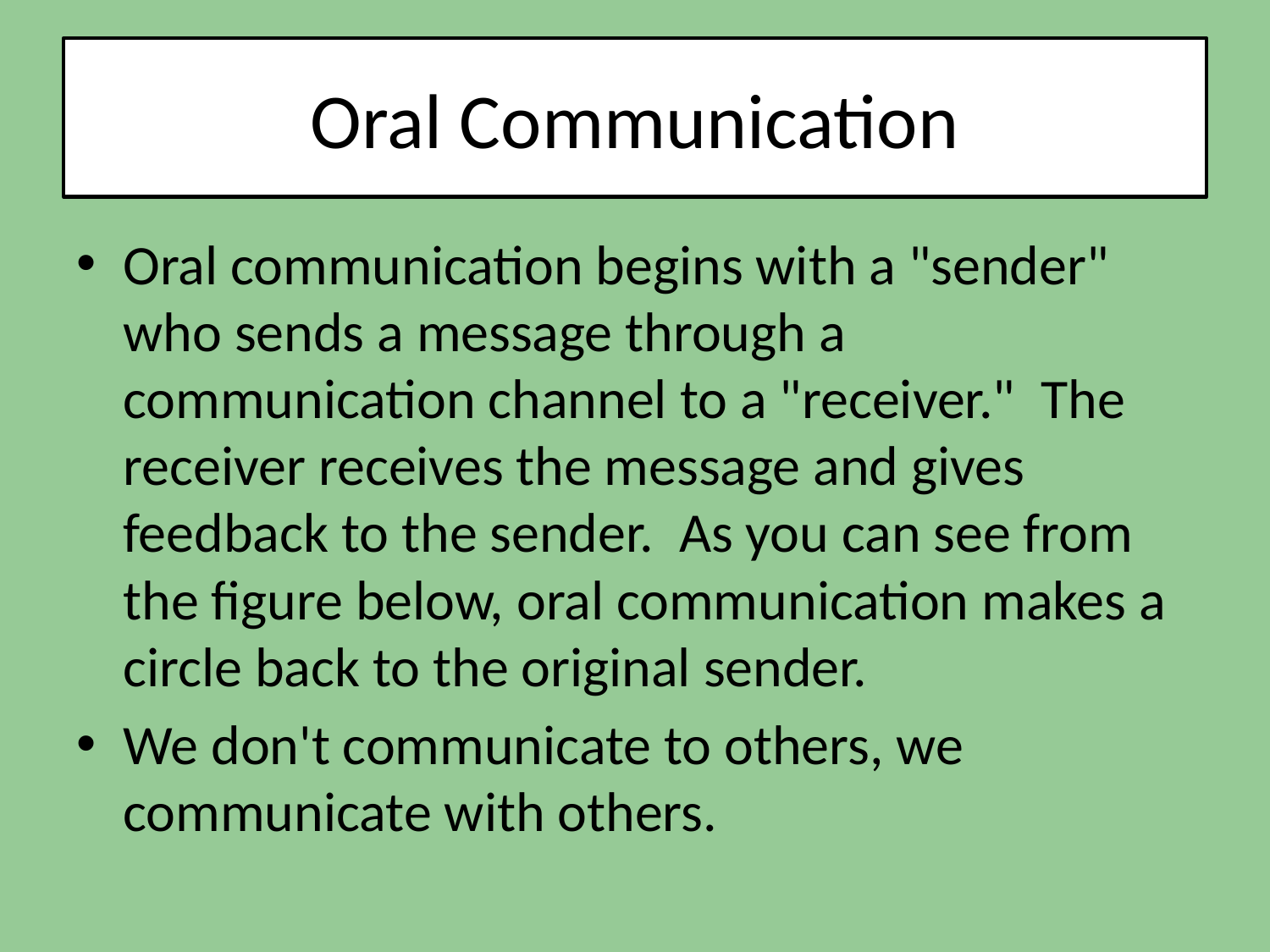

# Oral Communication
Oral communication begins with a "sender" who sends a message through a communication channel to a "receiver."  The receiver receives the message and gives feedback to the sender.  As you can see from the figure below, oral communication makes a circle back to the original sender.
We don't communicate to others, we communicate with others.